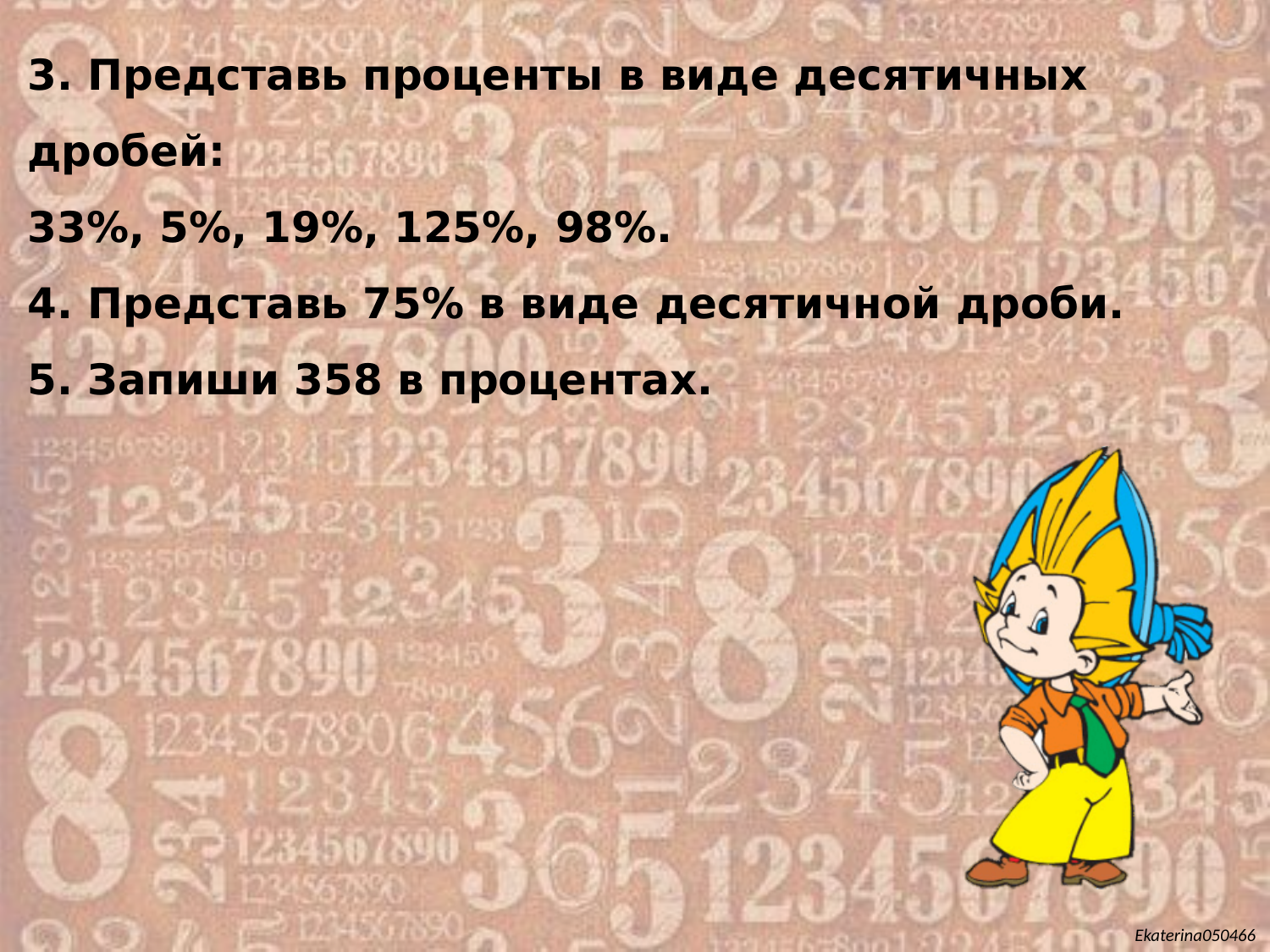

3. Представь проценты в виде десятичных дробей:
33%, 5%, 19%, 125%, 98%.
4. Представь 75% в виде десятичной дроби.
5. Запиши 358 в процентах.